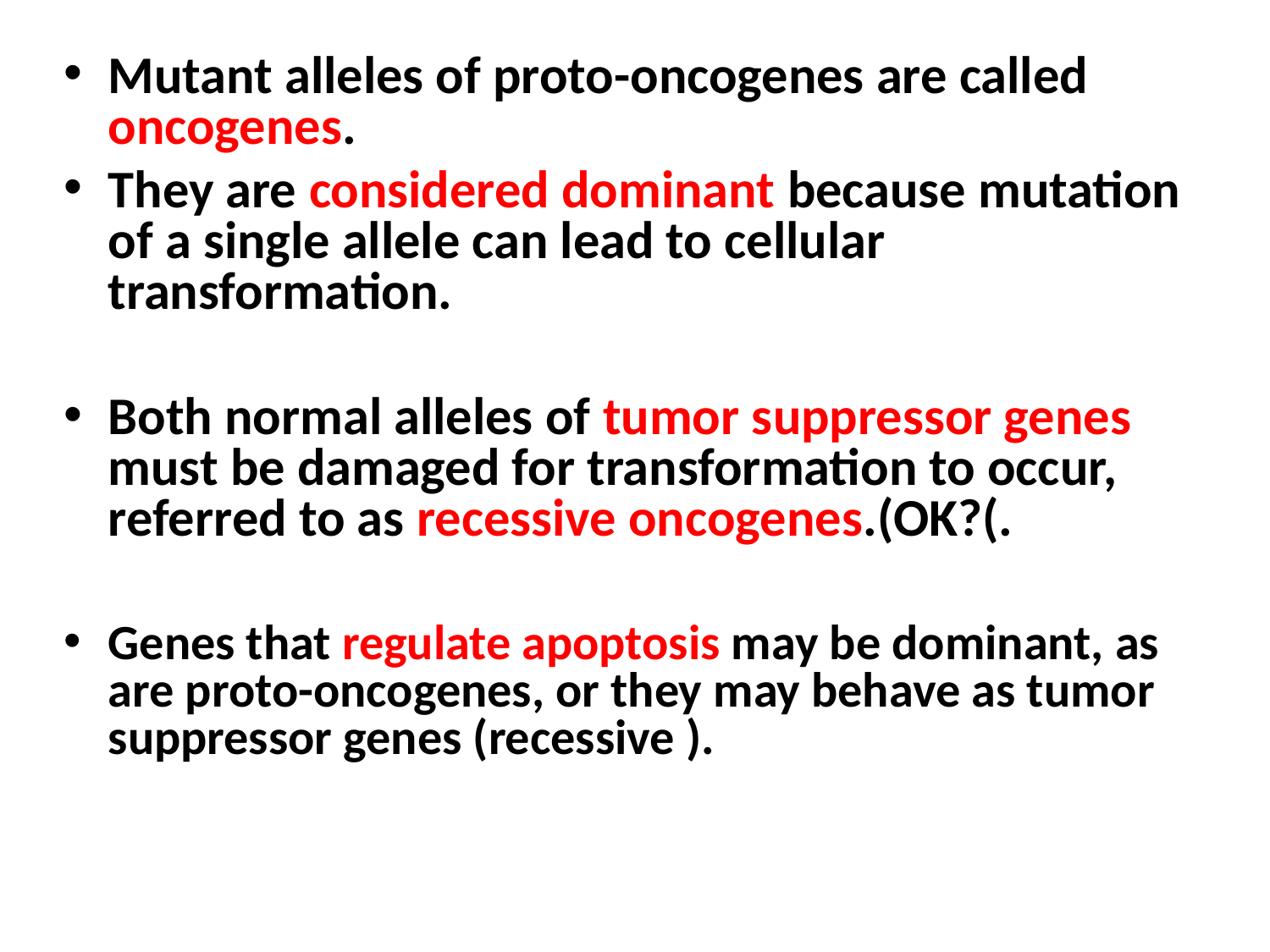

Mutant alleles of proto-oncogenes are called oncogenes.
They are considered dominant because mutation of a single allele can lead to cellular transformation.

Both normal alleles of tumor suppressor genes must be damaged for transformation to occur, referred to as recessive oncogenes.(OK?(.

Genes that regulate apoptosis may be dominant, as are proto-oncogenes, or they may behave as tumor suppressor genes (recessive ).